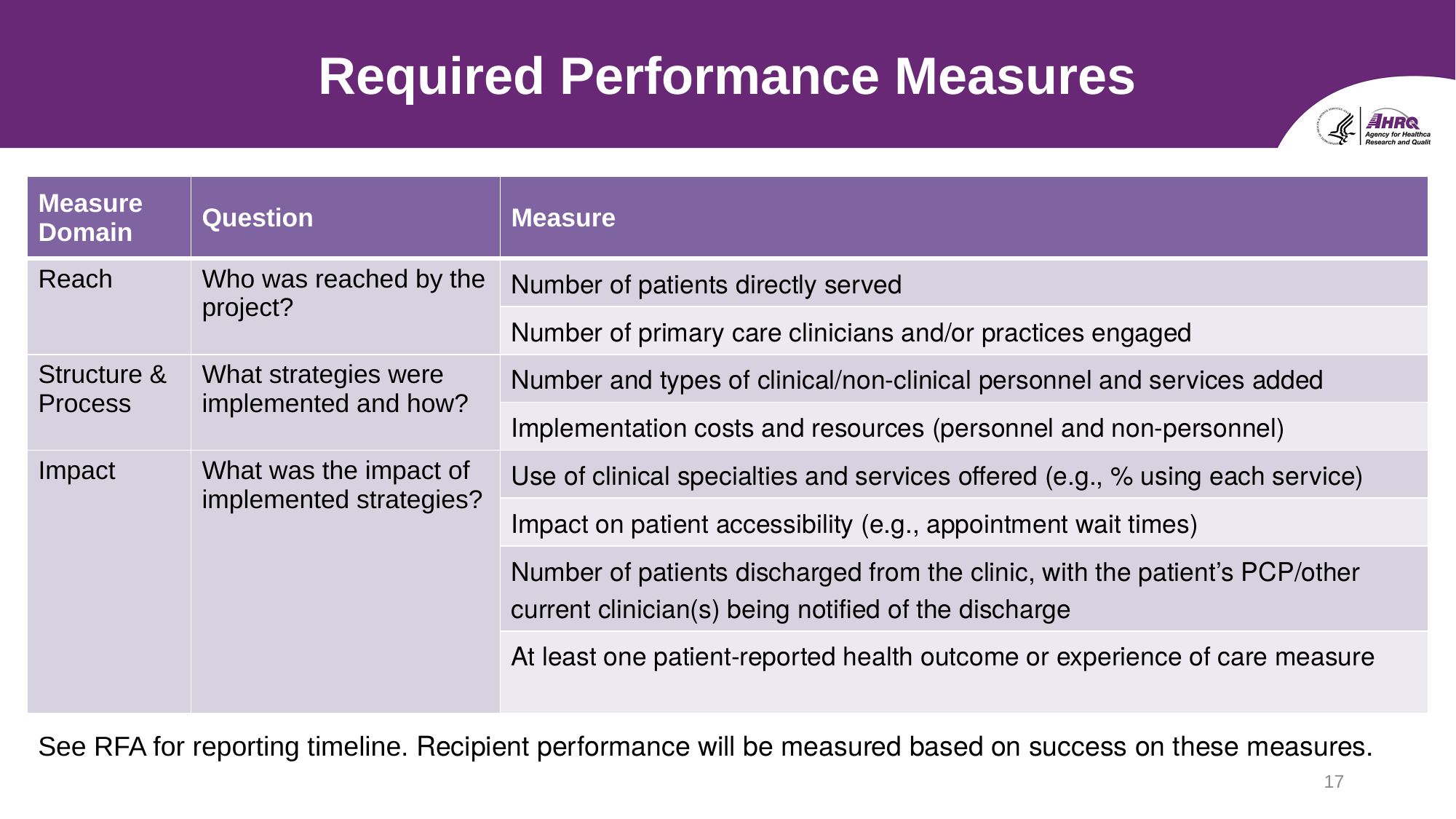

# Required Performance Measures
| Measure Domain | Question | Measure |
| --- | --- | --- |
| Reach | Who was reached by the project? | Number of patients directly served |
|  |  | Number of primary care clinicians and/or practices engaged |
| Structure & Process | What strategies were implemented and how? | Number and types of clinical/non-clinical personnel and services added |
|  |  | Implementation costs and resources (personnel and non-personnel) |
| Impact | What was the impact of implemented strategies? | Use of clinical specialties and services offered (e.g., % using each service) |
|  |  | Impact on patient accessibility (e.g., appointment wait times) |
|  |  | Number of patients discharged from the clinic, with the patient’s PCP/other current clinician(s) being notified of the discharge |
|  |  | At least one patient-reported health outcome or experience of care measure |
See RFA for reporting timeline. Recipient performance will be measured based on success on these measures.
17